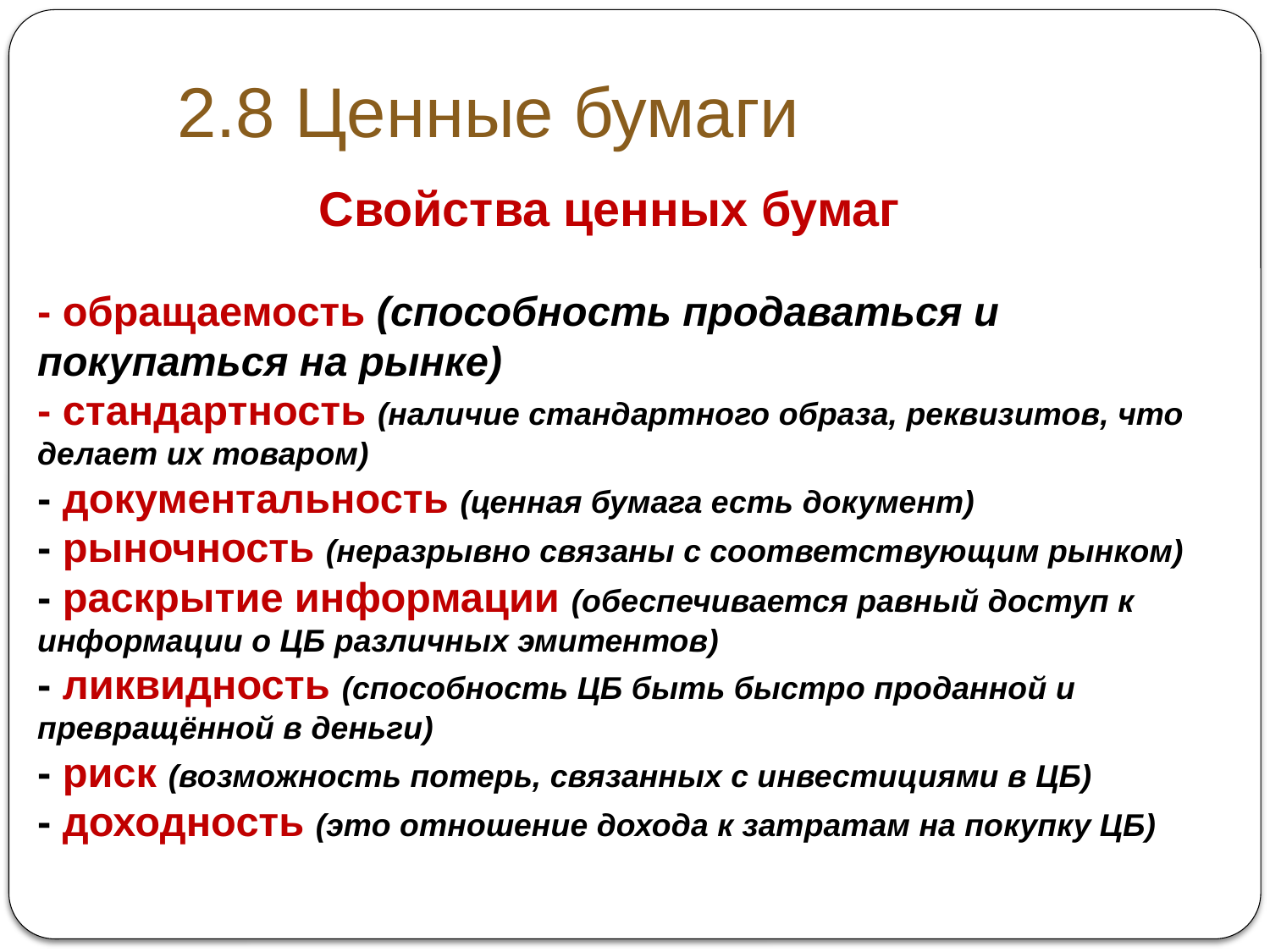

# 2.8 Ценные бумаги
                                   Свойства ценных бумаг
- обращаемость (способность продаваться и покупаться на рынке)
- стандартность (наличие стандартного образа, реквизитов, что делает их товаром)
- документальность (ценная бумага есть документ)
- рыночность (неразрывно связаны с соответствующим рынком)
- раскрытие информации (обеспечивается равный доступ к информации о ЦБ различных эмитентов)
- ликвидность (способность ЦБ быть быстро проданной и превращённой в деньги)
- риск (возможность потерь, связанных с инвестициями в ЦБ)
- доходность (это отношение дохода к затратам на покупку ЦБ)